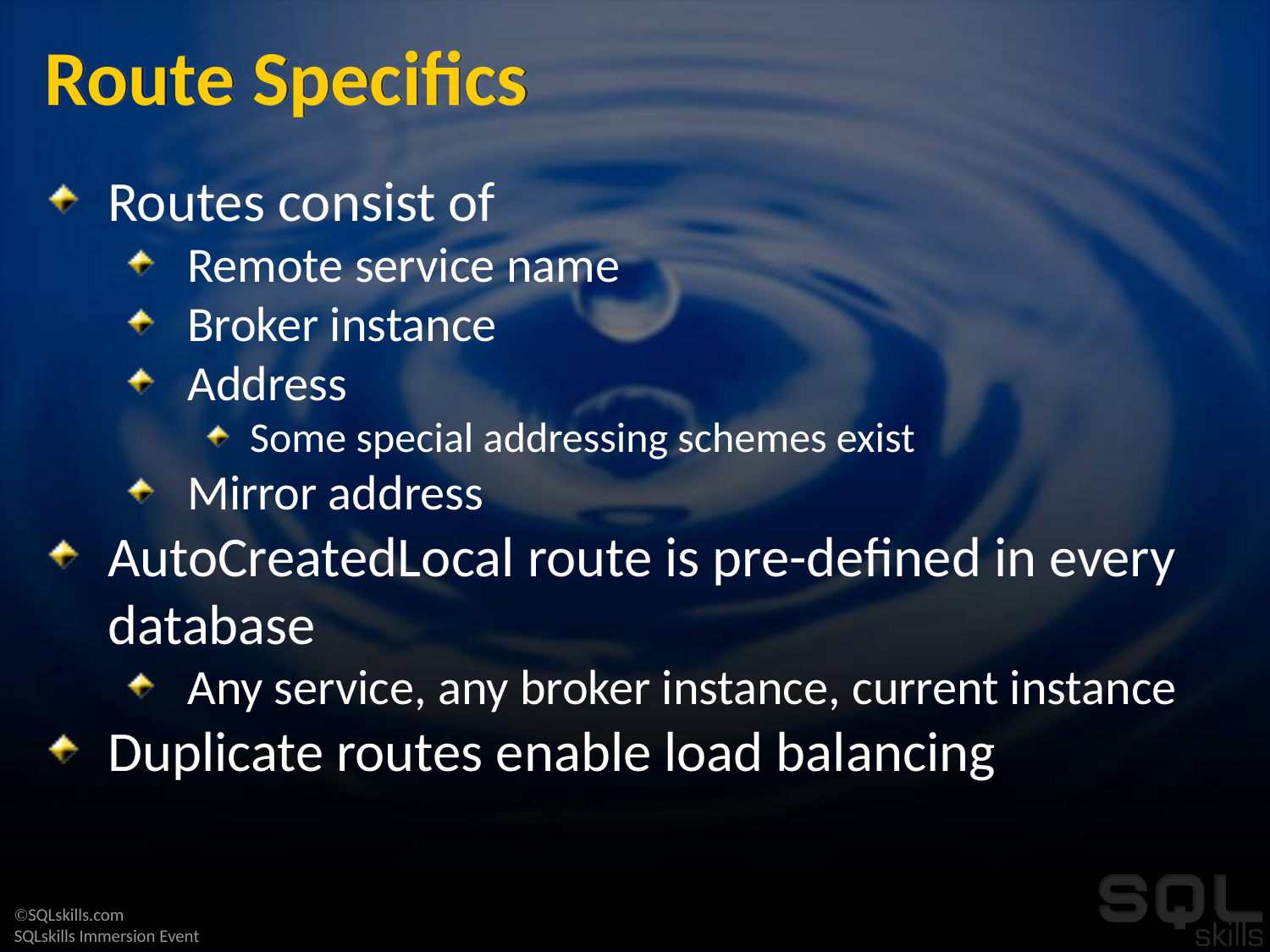

# Route Specifics
Routes consist of
Remote service name
Broker instance
Address
Some special addressing schemes exist
Mirror address
AutoCreatedLocal route is pre-defined in every database
Any service, any broker instance, current instance
Duplicate routes enable load balancing